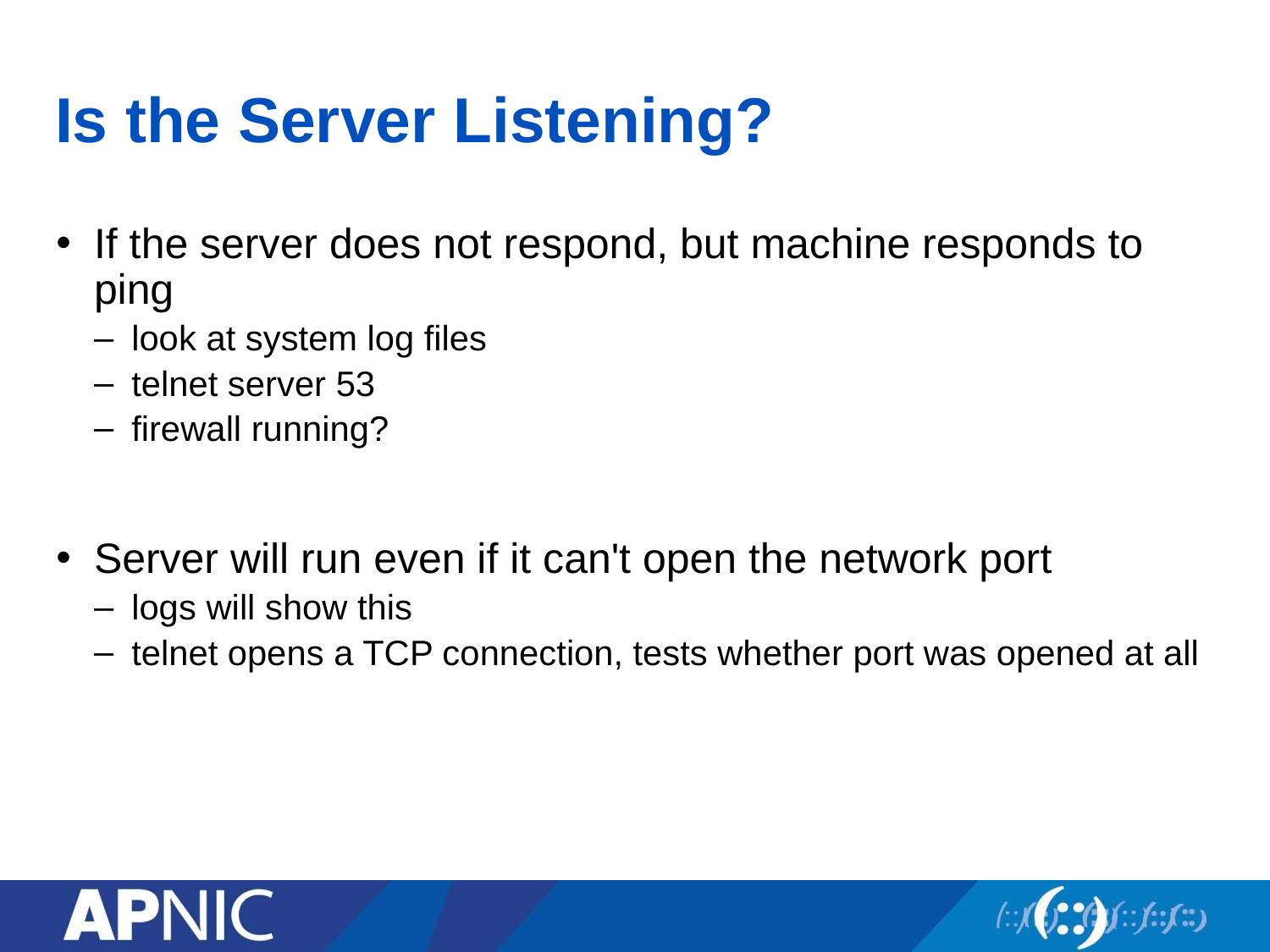

# Is the Server Listening?
If the server does not respond, but machine responds to ping
look at system log files
telnet server 53
firewall running?

Server will run even if it can't open the network port
logs will show this
telnet opens a TCP connection, tests whether port was opened at all